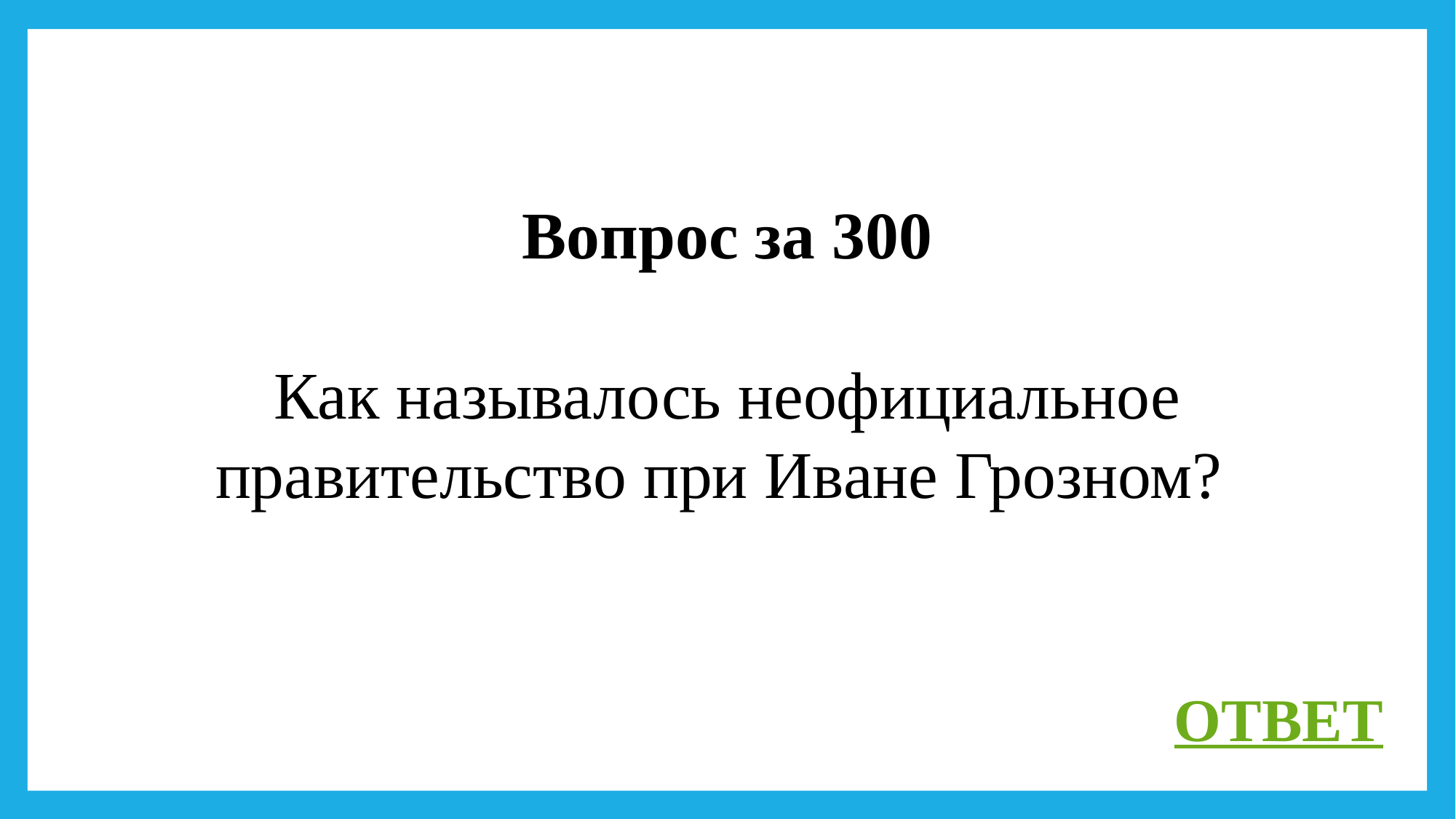

Вопрос за 300

Как называлось неофициальное правительство при Иване Грозном?
ОТВЕТ